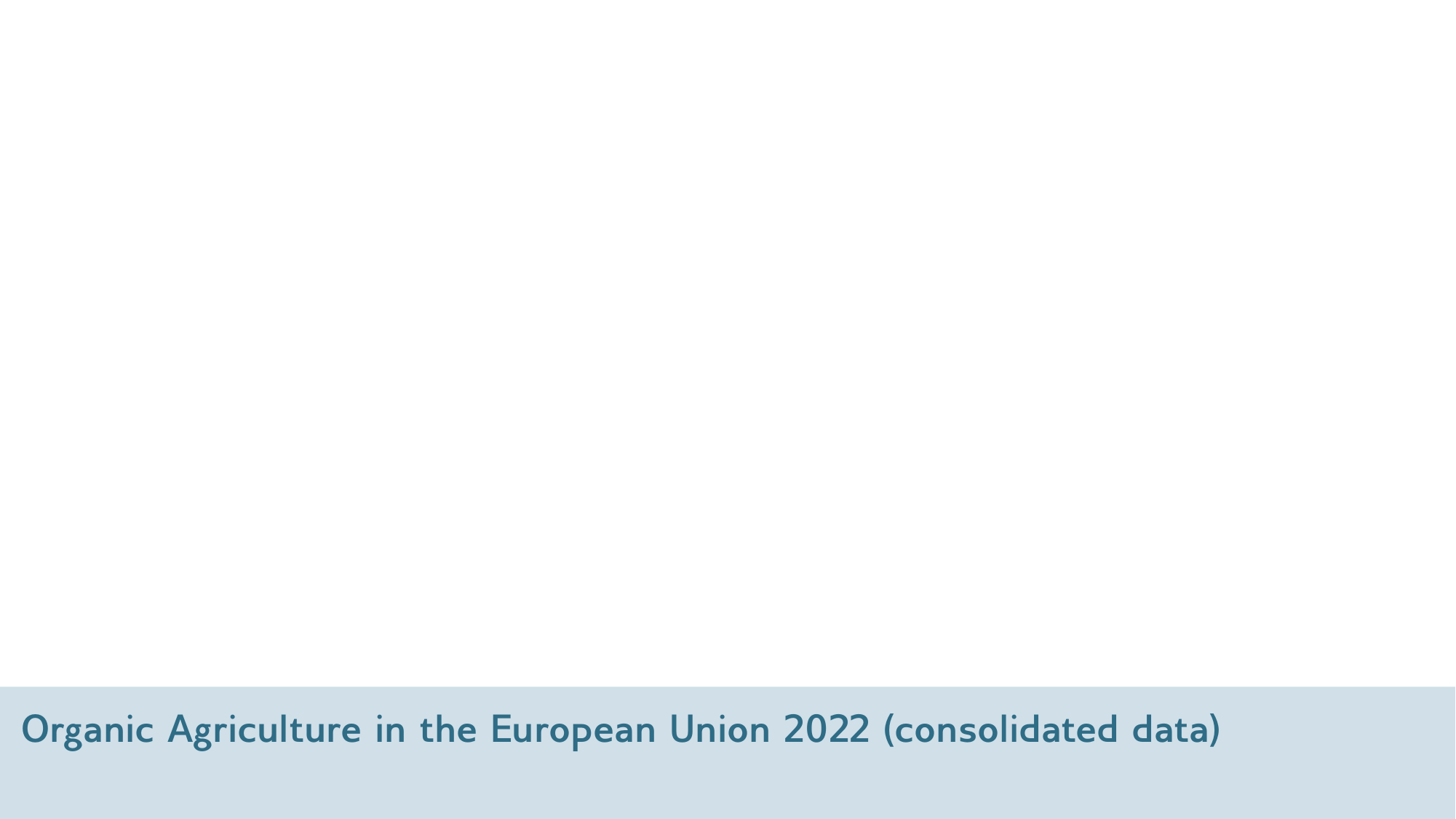

Organic Agriculture in the European Union 2022 (consolidated data)